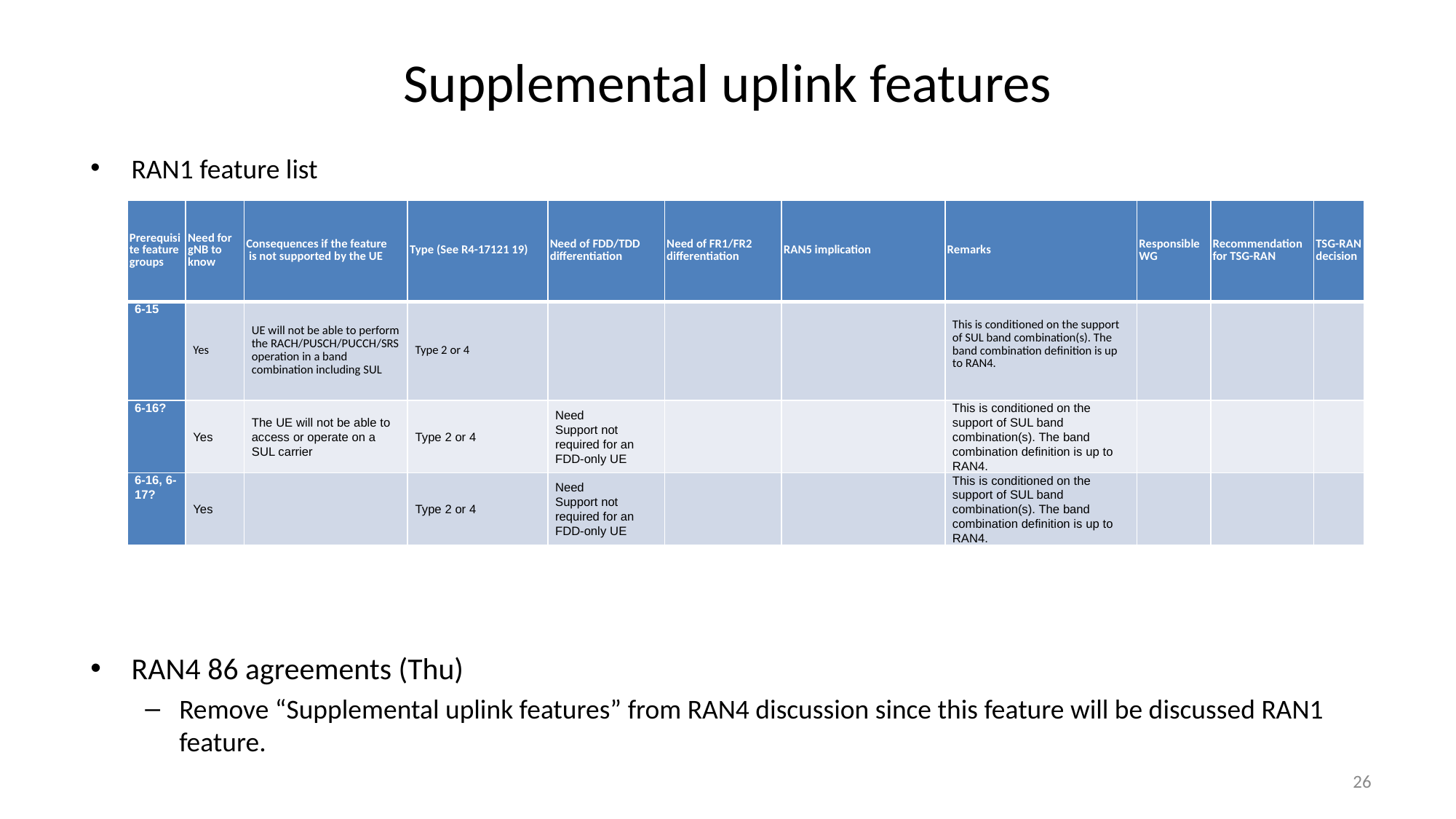

# Supplemental uplink features
RAN1 feature list

RAN4 86 agreements (Thu)
Remove “Supplemental uplink features” from RAN4 discussion since this feature will be discussed RAN1 feature.

| Prerequisite feature groups | Need for gNB to know | Consequences if the feature is not supported by the UE | Type (See R4-17121 19) | Need of FDD/TDD differentiation | Need of FR1/FR2 differentiation | RAN5 implication | Remarks | Responsible WG | Recommendation for TSG-RAN | TSG-RAN decision |
| --- | --- | --- | --- | --- | --- | --- | --- | --- | --- | --- |
| 6-15 | Yes | UE will not be able to perform the RACH/PUSCH/PUCCH/SRS operation in a band combination including SUL | Type 2 or 4 |  |  |  | This is conditioned on the support of SUL band combination(s). The band combination definition is up to RAN4. |  |  |  |
| 6-16? | Yes | The UE will not be able to access or operate on a SUL carrier | Type 2 or 4 | Need Support not required for an FDD-only UE |  |  | This is conditioned on the support of SUL band combination(s). The band combination definition is up to RAN4. |  |  |  |
| 6-16, 6-17? | Yes |  | Type 2 or 4 | Need Support not required for an FDD-only UE |  |  | This is conditioned on the support of SUL band combination(s). The band combination definition is up to RAN4. |  |  |  |
26